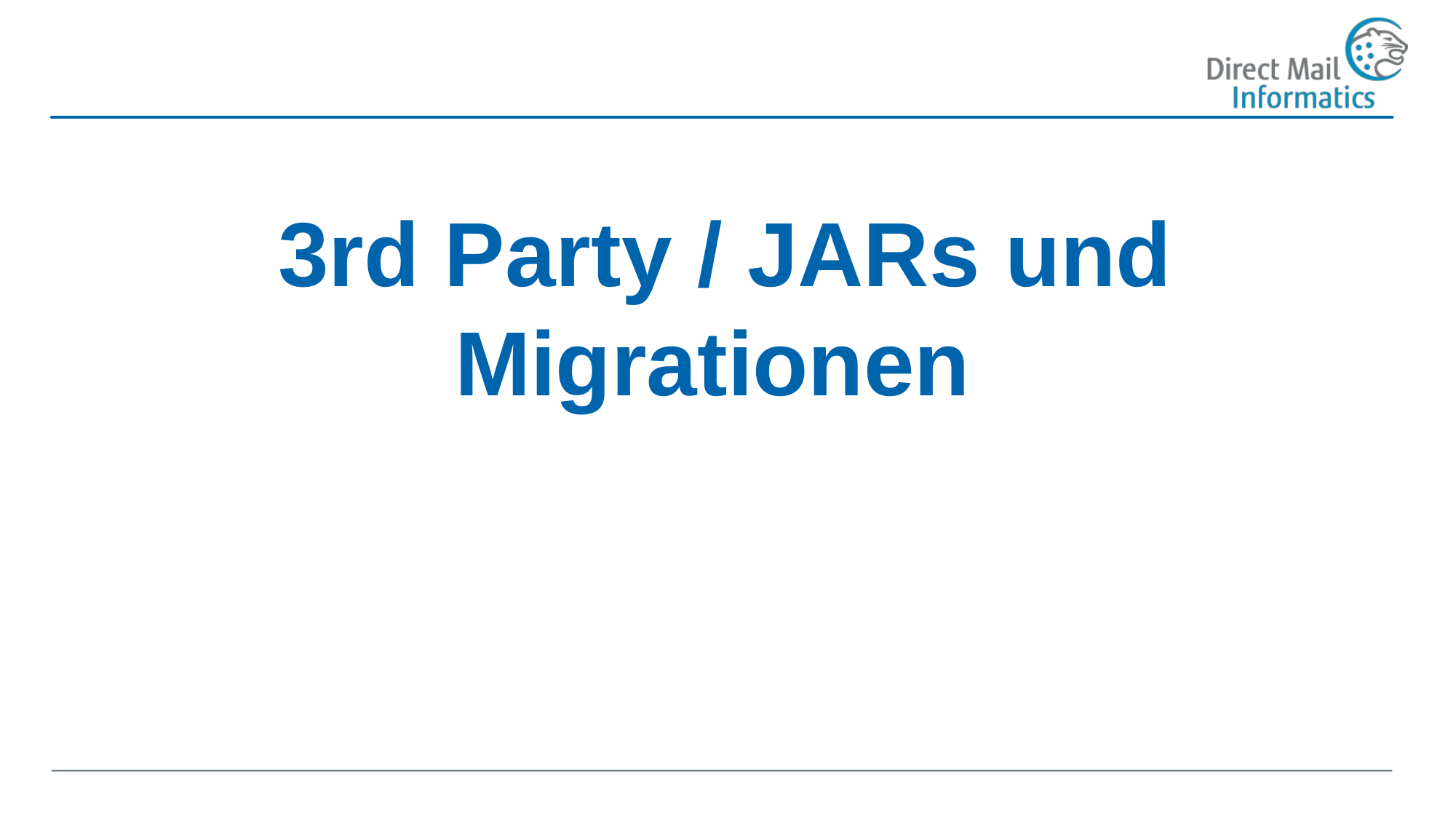

# 3rd Party / JARs und Migrationen